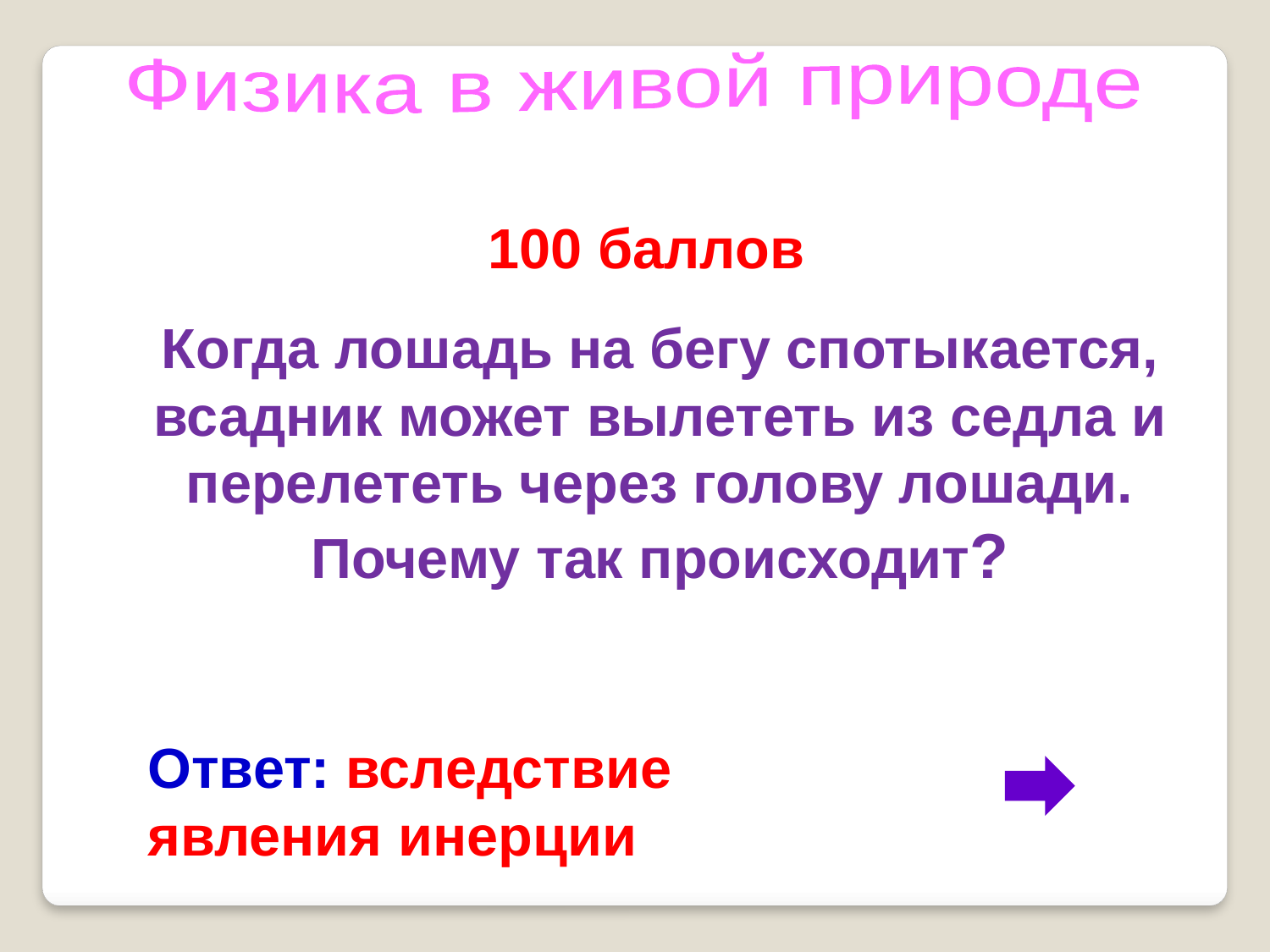

Физика в живой природе
                                            100 баллов
Когда лошадь на бегу спотыкается, всадник может вылететь из седла и перелететь через голову лошади. Почему так происходит?
Ответ: вследствие явления инерции